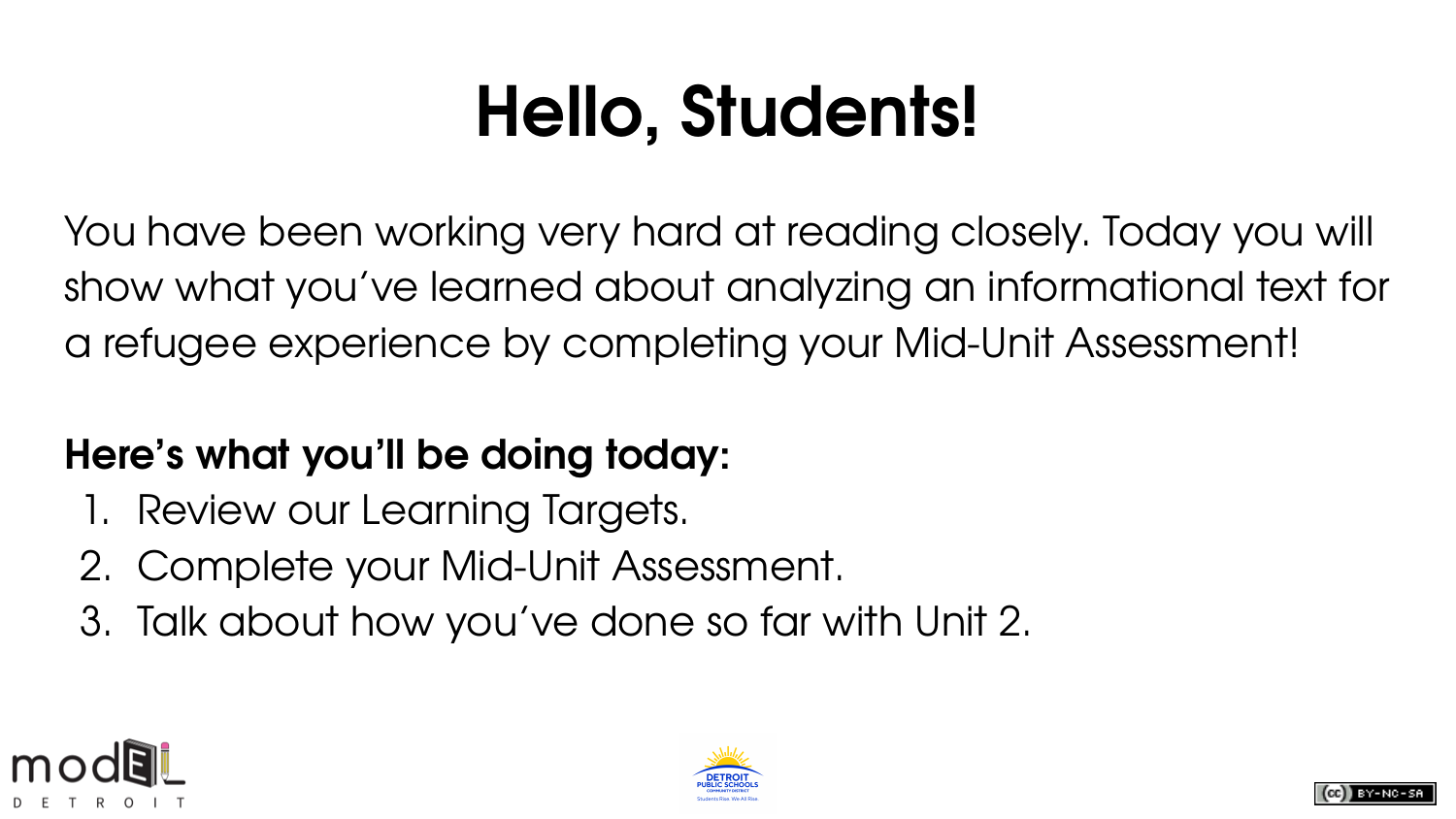

# Hello, Students!
You have been working very hard at reading closely. Today you will show what you’ve learned about analyzing an informational text for a refugee experience by completing your Mid-Unit Assessment!

Here’s what you’ll be doing today:
Review our Learning Targets.
Complete your Mid-Unit Assessment.
Talk about how you’ve done so far with Unit 2.